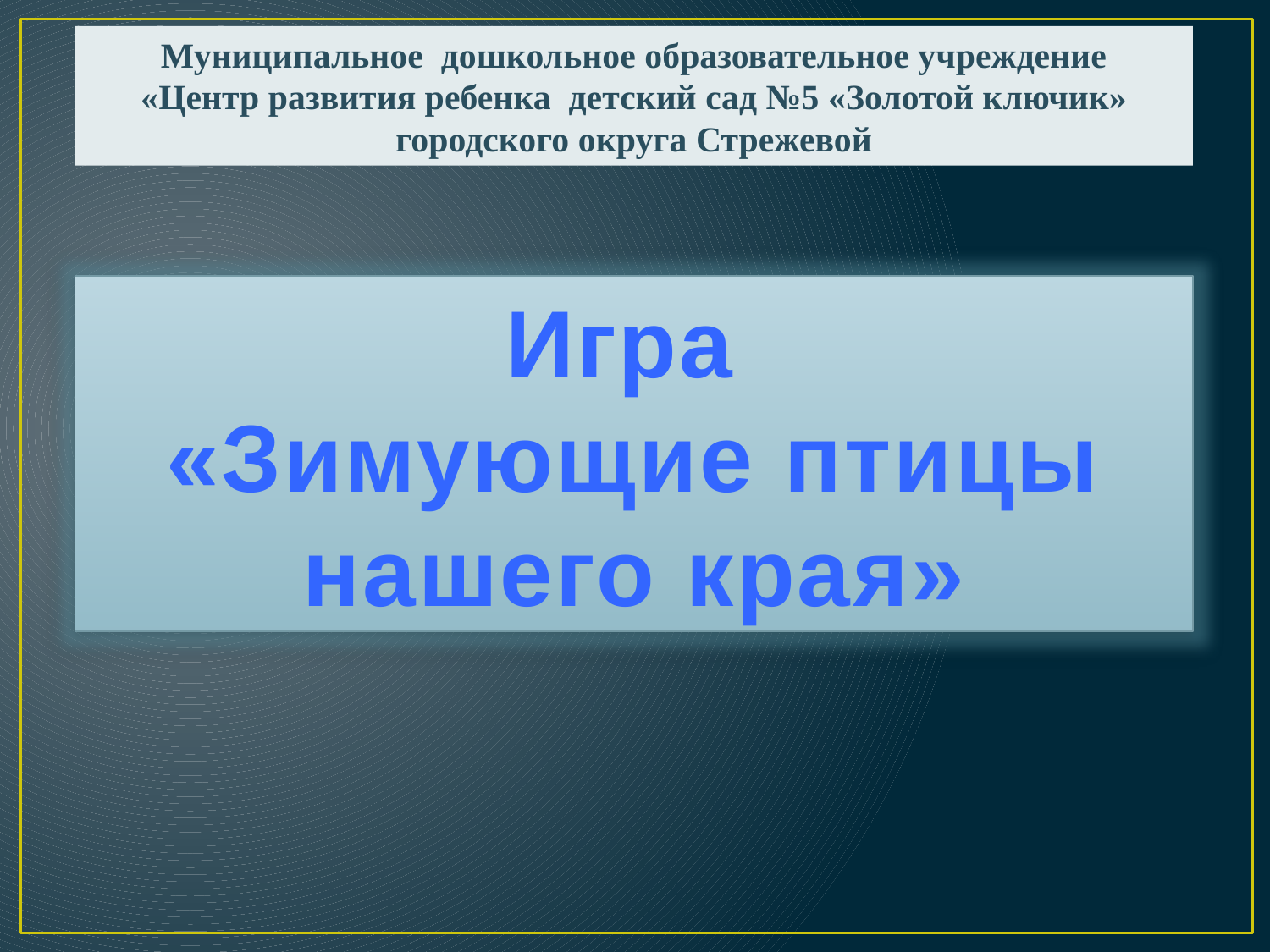

Муниципальное  дошкольное образовательное учреждение
«Центр развития ребенка  детский сад №5 «Золотой ключик»
городского округа Стрежевой
#

Игра
«Зимующие птицы нашего края»